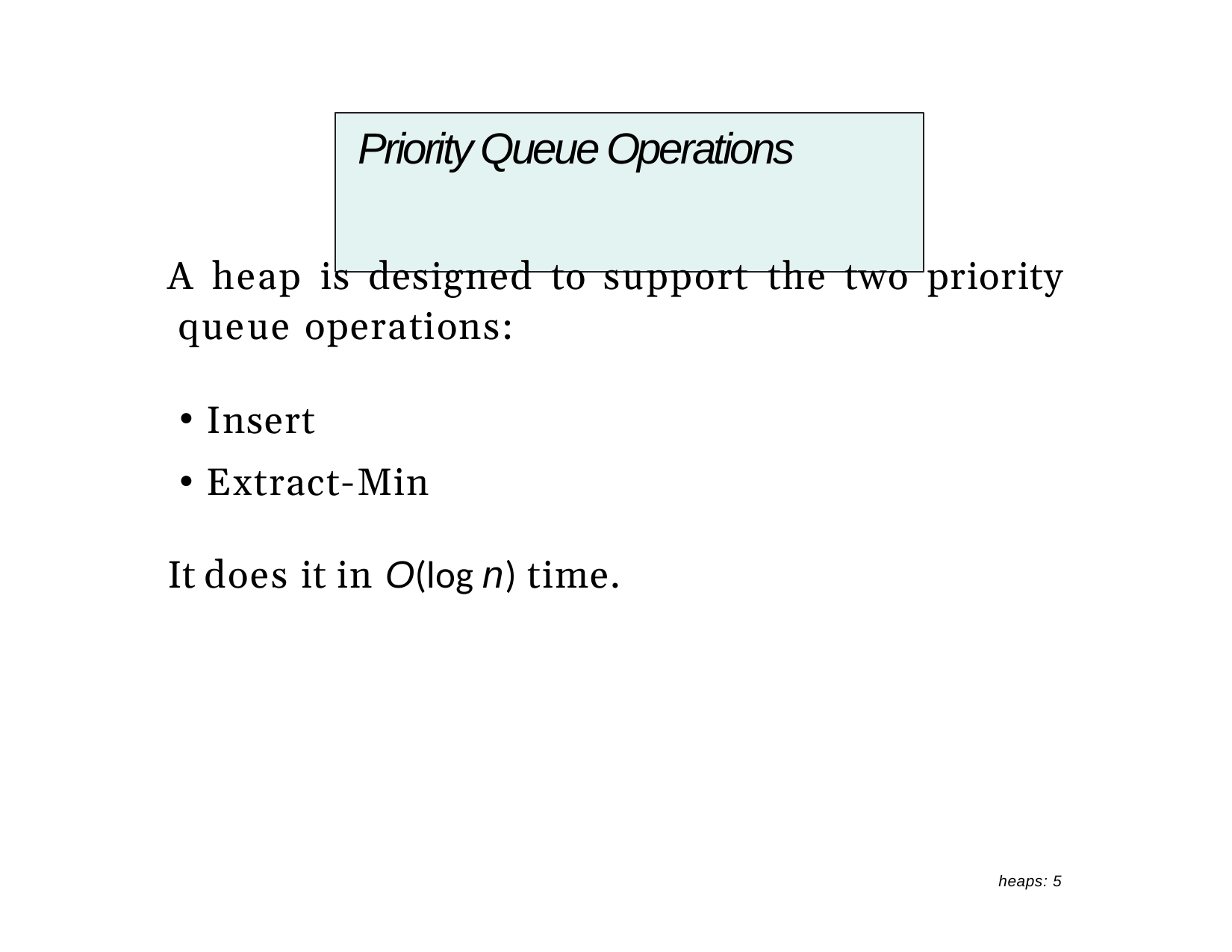

# Priority Queue Operations
A	heap	is	designed	to	support	the	two	priority  queue operations:

Insert
Extract-Min
It does it in O(log n) time.
heaps: 5